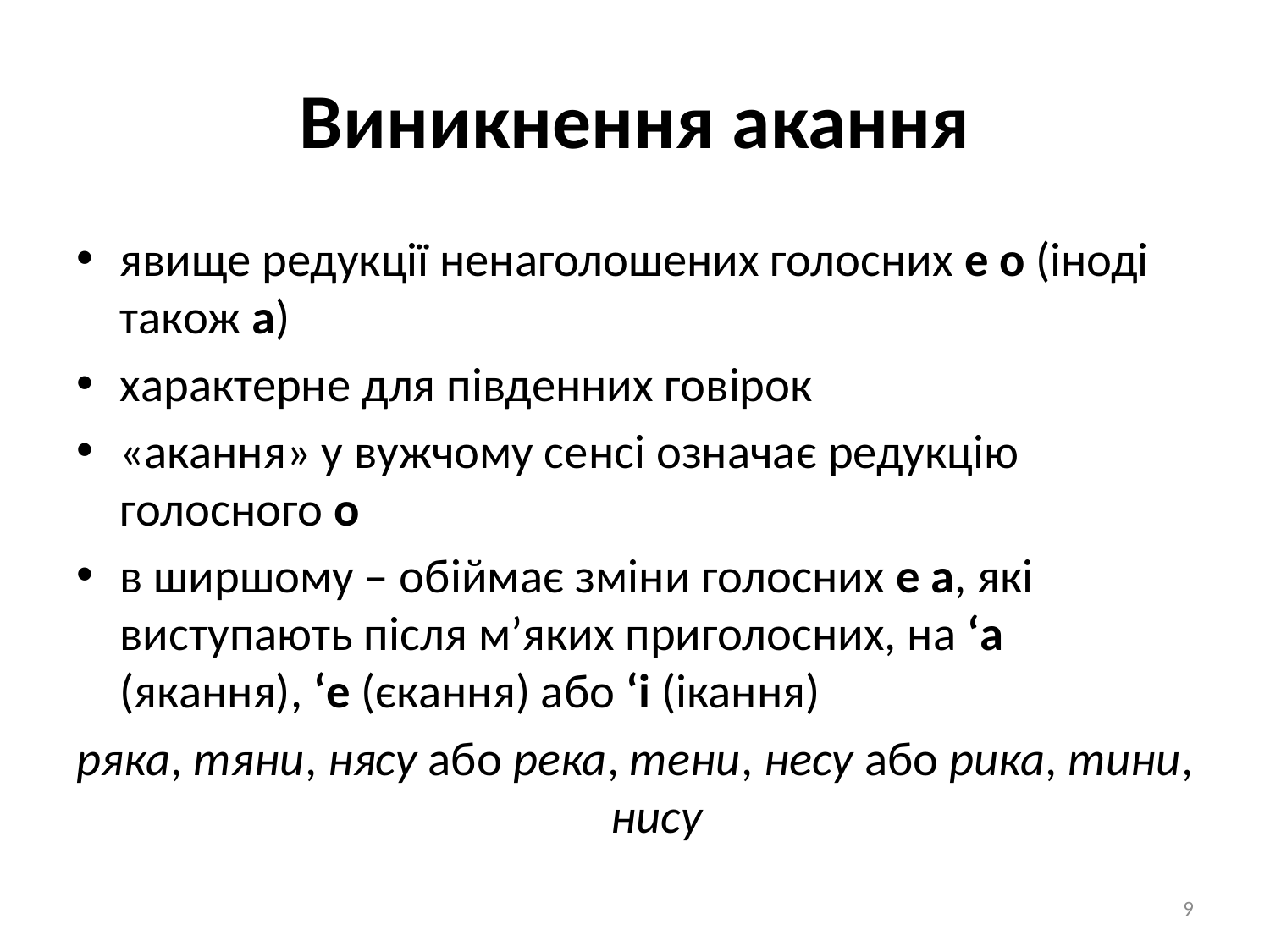

# Виникнення акання
явище редукції ненаголошених голосних е о (іноді також а)
характерне для південних говірок
«акання» у вужчому сенсі означає редукцію голосного о
в ширшому – обіймає зміни голосних е а, які виступають після м’яких приголосних, на ‘a (якання), ‘e (єкання) або ‘і (ікання)
ряка, тяни, нясу або река, тени, несу або рика, тини, нису
9